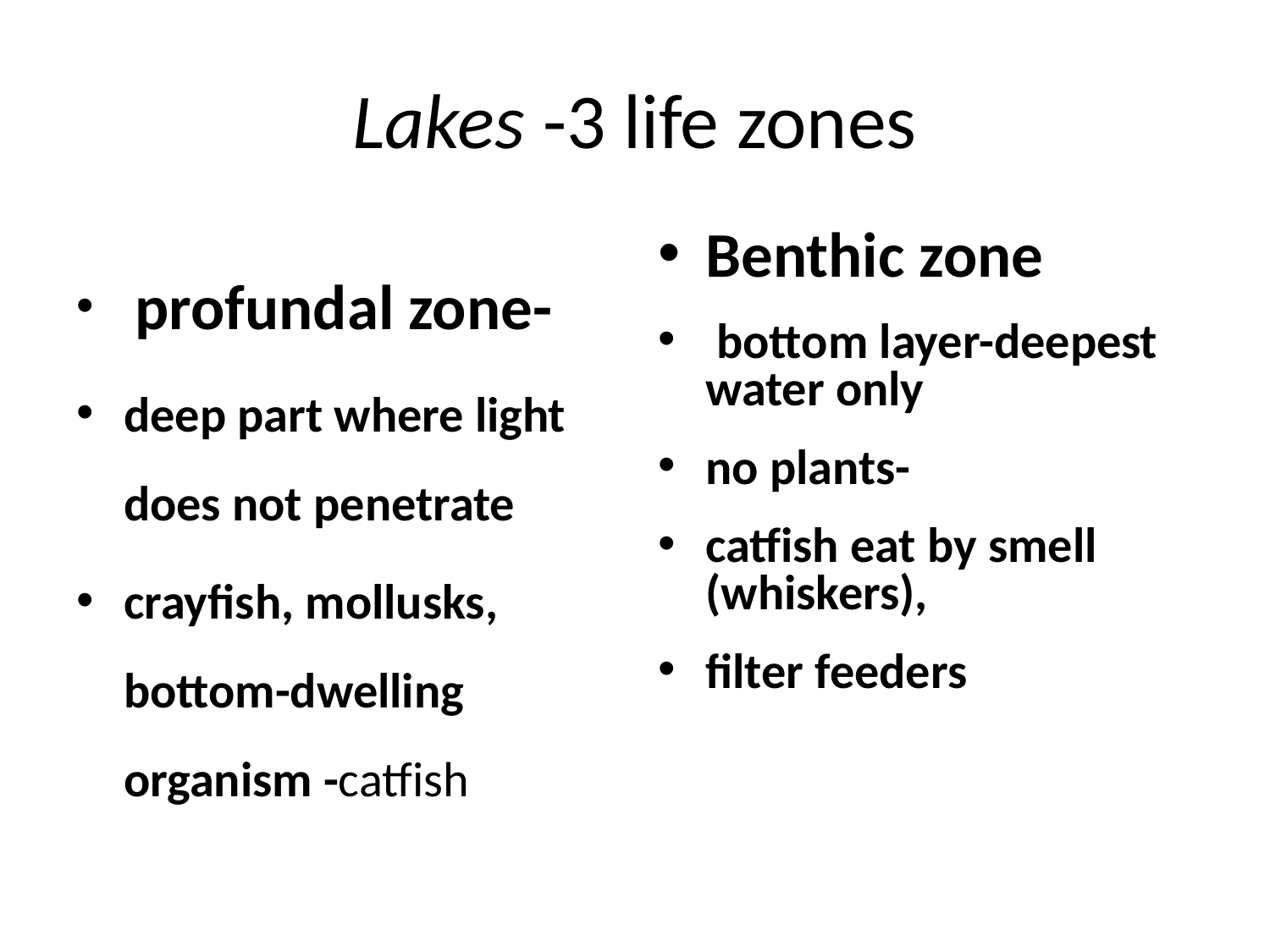

# Lakes -3 life zones
 profundal zone-
deep part where light does not penetrate
crayfish, mollusks, bottom-dwelling organism -catfish
Benthic zone
 bottom layer-deepest  water only
no plants-
catfish eat by smell (whiskers),
filter feeders